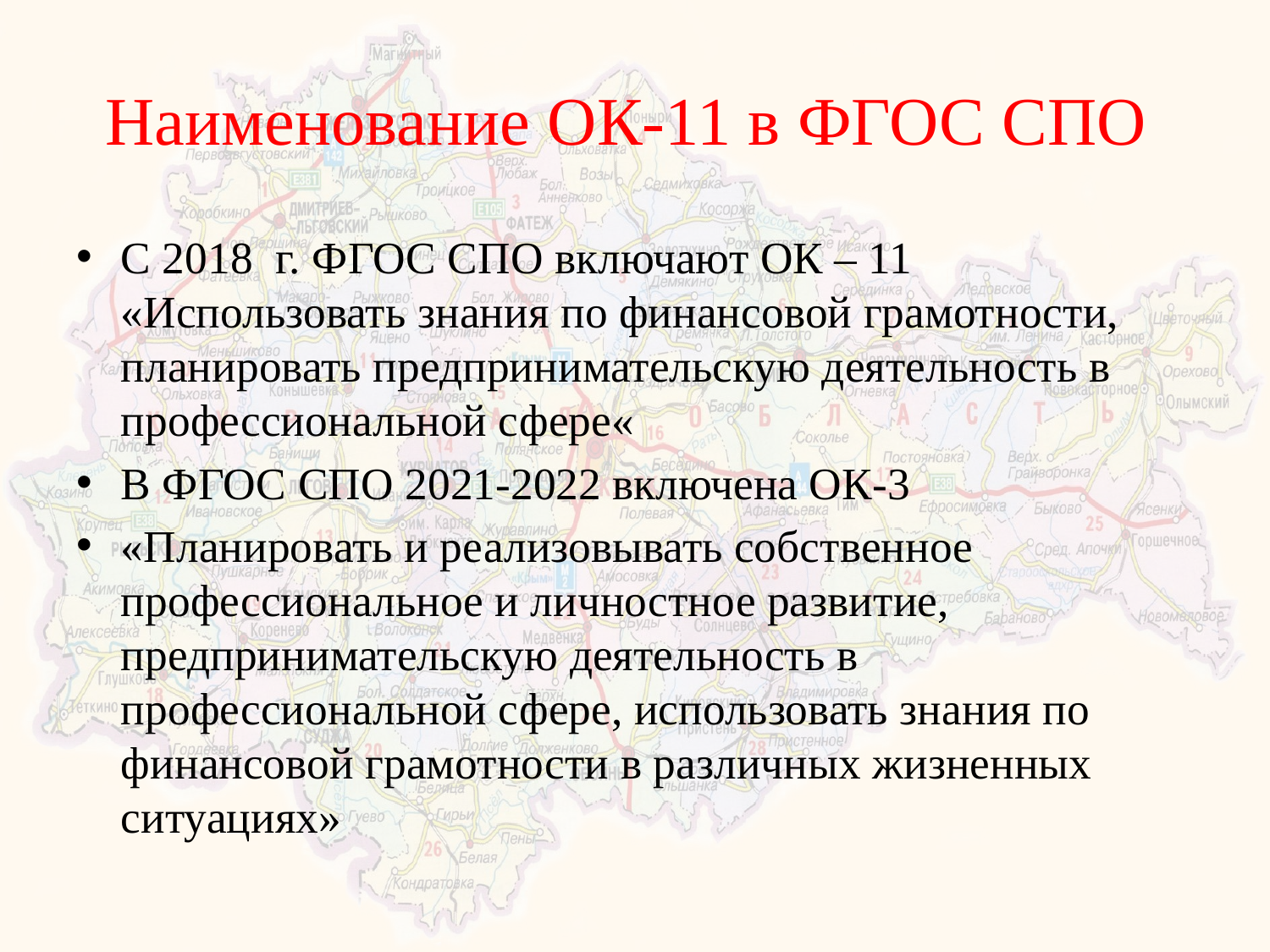

# Наименование ОК-11 в ФГОС СПО
С 2018  г. ФГОС СПО включают ОК – 11  «Использовать знания по финансовой грамотности, планировать предпринимательскую деятельность в профессиональной сфере«
В ФГОС СПО 2021-2022 включена ОК-3
«Планировать и реализовывать собственное профессиональное и личностное развитие, предпринимательскую деятельность в профессиональной сфере, использовать знания по финансовой грамотности в различных жизненных ситуациях»